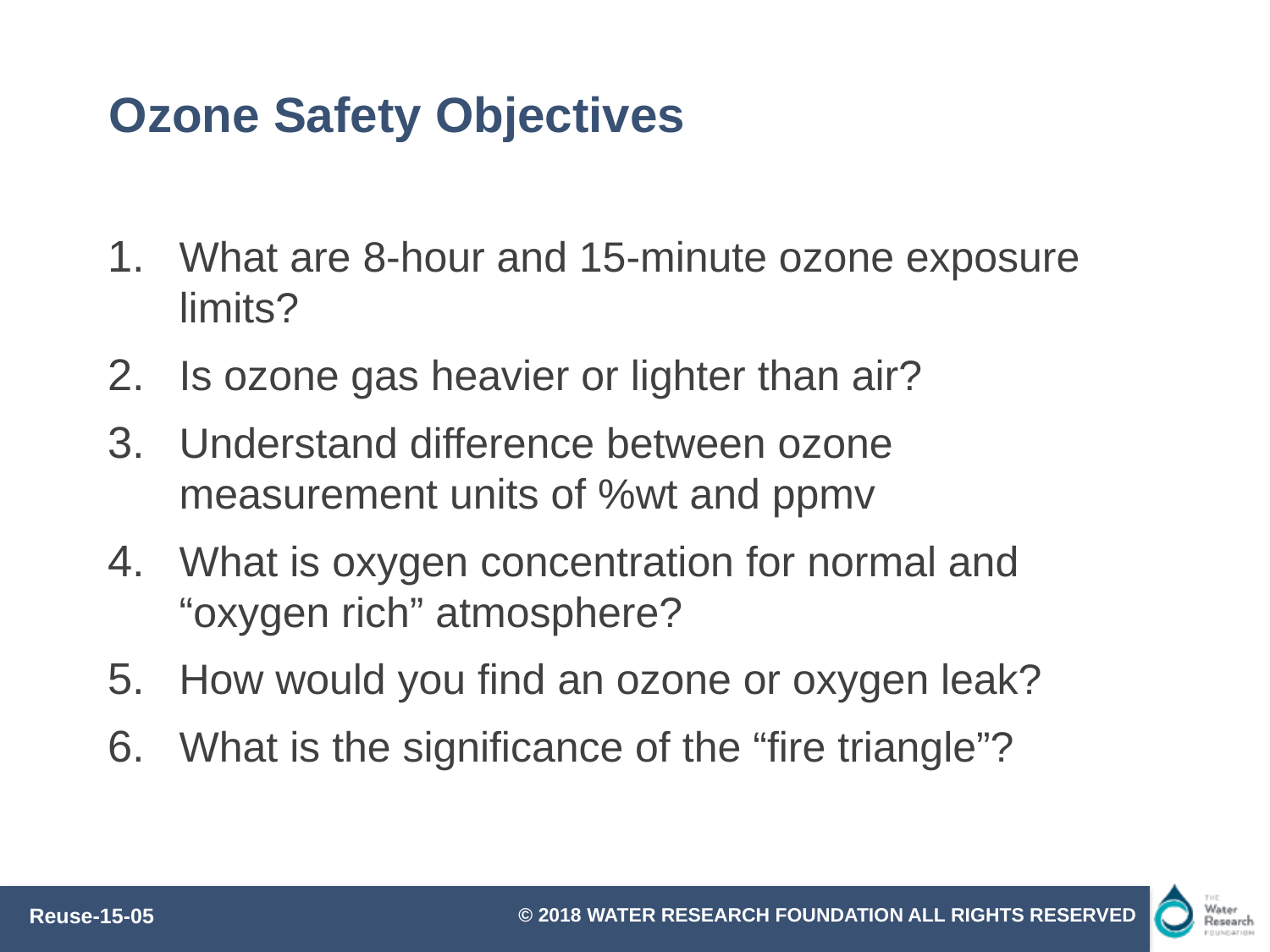

# Ozone Safety Objectives
What are 8-hour and 15-minute ozone exposure limits?
Is ozone gas heavier or lighter than air?
Understand difference between ozone measurement units of %wt and ppmv
What is oxygen concentration for normal and “oxygen rich” atmosphere?
How would you find an ozone or oxygen leak?
What is the significance of the “fire triangle”?